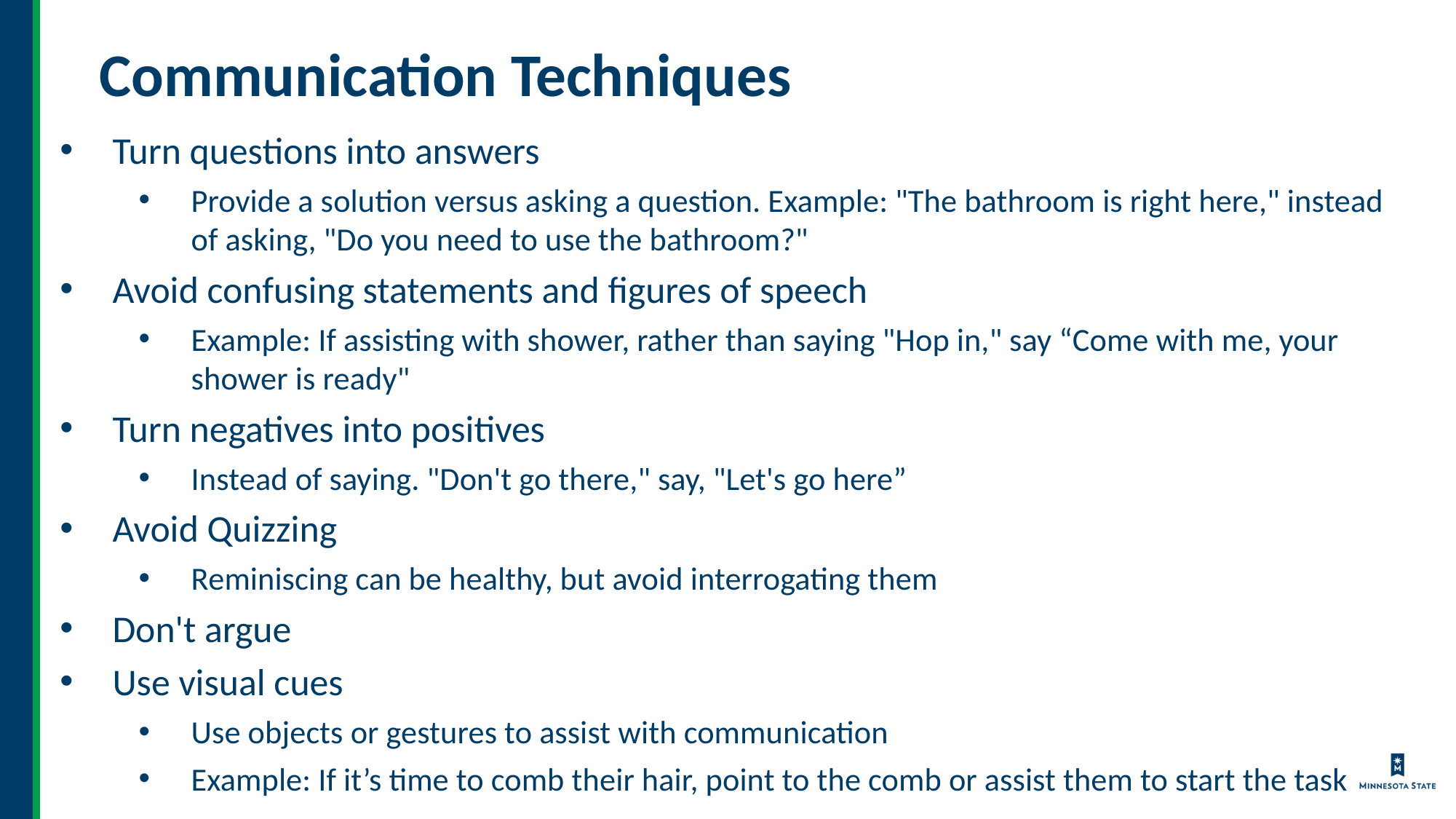

# Communication Techniques
Turn questions into answers
Provide a solution versus asking a question. Example: "The bathroom is right here," instead of asking, "Do you need to use the bathroom?"
Avoid confusing statements and figures of speech
Example: If assisting with shower, rather than saying "Hop in," say “Come with me, your shower is ready"
Turn negatives into positives
Instead of saying. "Don't go there," say, "Let's go here”
Avoid Quizzing
Reminiscing can be healthy, but avoid interrogating them
Don't argue
Use visual cues
Use objects or gestures to assist with communication
Example: If it’s time to comb their hair, point to the comb or assist them to start the task